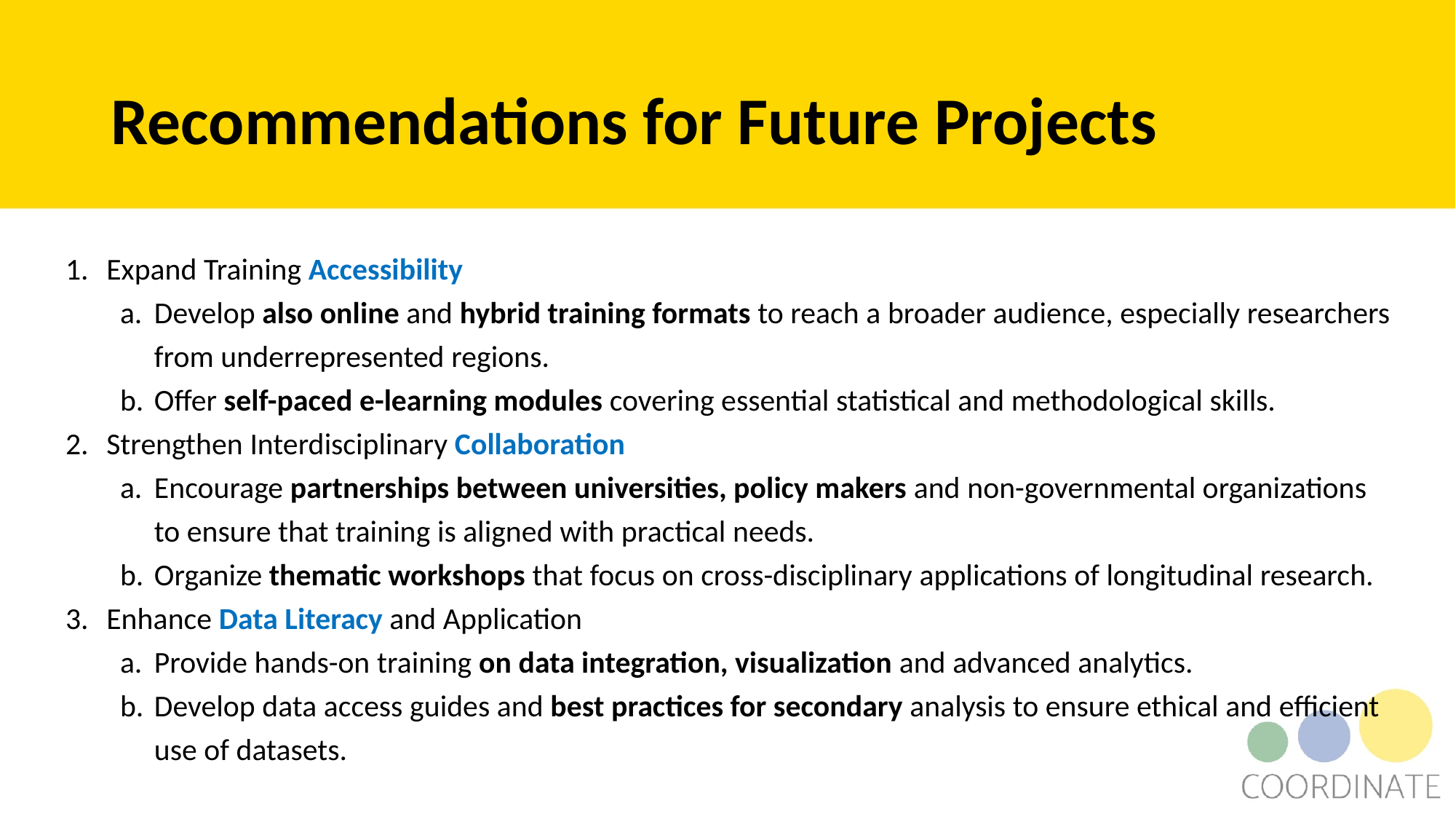

# Recommendations for Future Projects
Expand Training Accessibility
Develop also online and hybrid training formats to reach a broader audience, especially researchers from underrepresented regions.
Offer self-paced e-learning modules covering essential statistical and methodological skills.
Strengthen Interdisciplinary Collaboration
Encourage partnerships between universities, policy makers and non-governmental organizations to ensure that training is aligned with practical needs.
Organize thematic workshops that focus on cross-disciplinary applications of longitudinal research.
Enhance Data Literacy and Application
Provide hands-on training on data integration, visualization and advanced analytics.
Develop data access guides and best practices for secondary analysis to ensure ethical and efficient use of datasets.